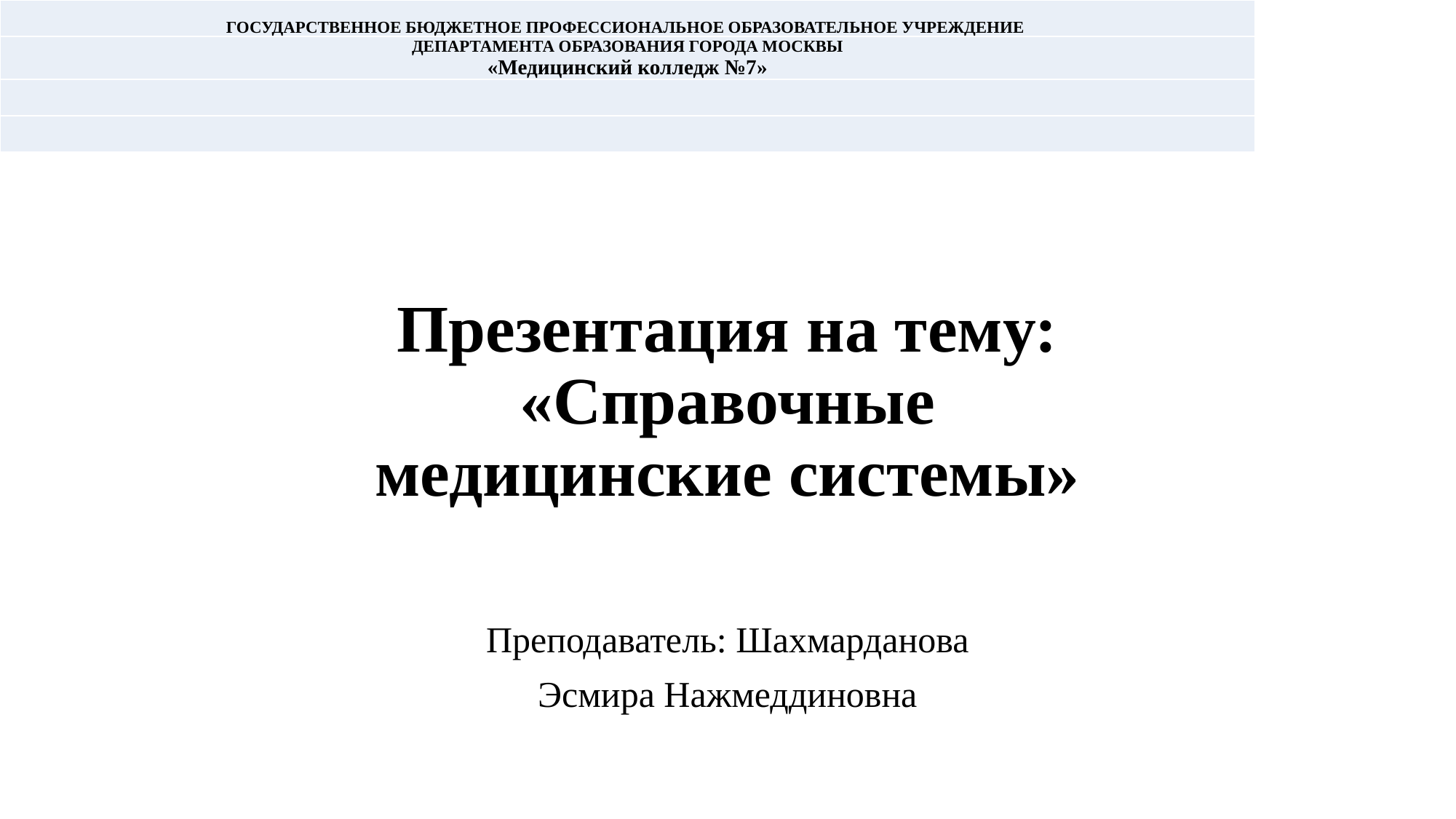

| ГОСУДАРСТВЕННОЕ БЮДЖЕТНОЕ ПРОФЕССИОНАЛЬНОЕ ОБРАЗОВАТЕЛЬНОЕ УЧРЕЖДЕНИЕ |
| --- |
| ДЕПАРТАМЕНТА ОБРАЗОВАНИЯ ГОРОДА МОСКВЫ «Медицинский колледж №7» |
|  |
|  |
# Презентация на тему: «Справочные медицинские системы»
Преподаватель: Шахмарданова
 Эсмира Нажмеддиновна